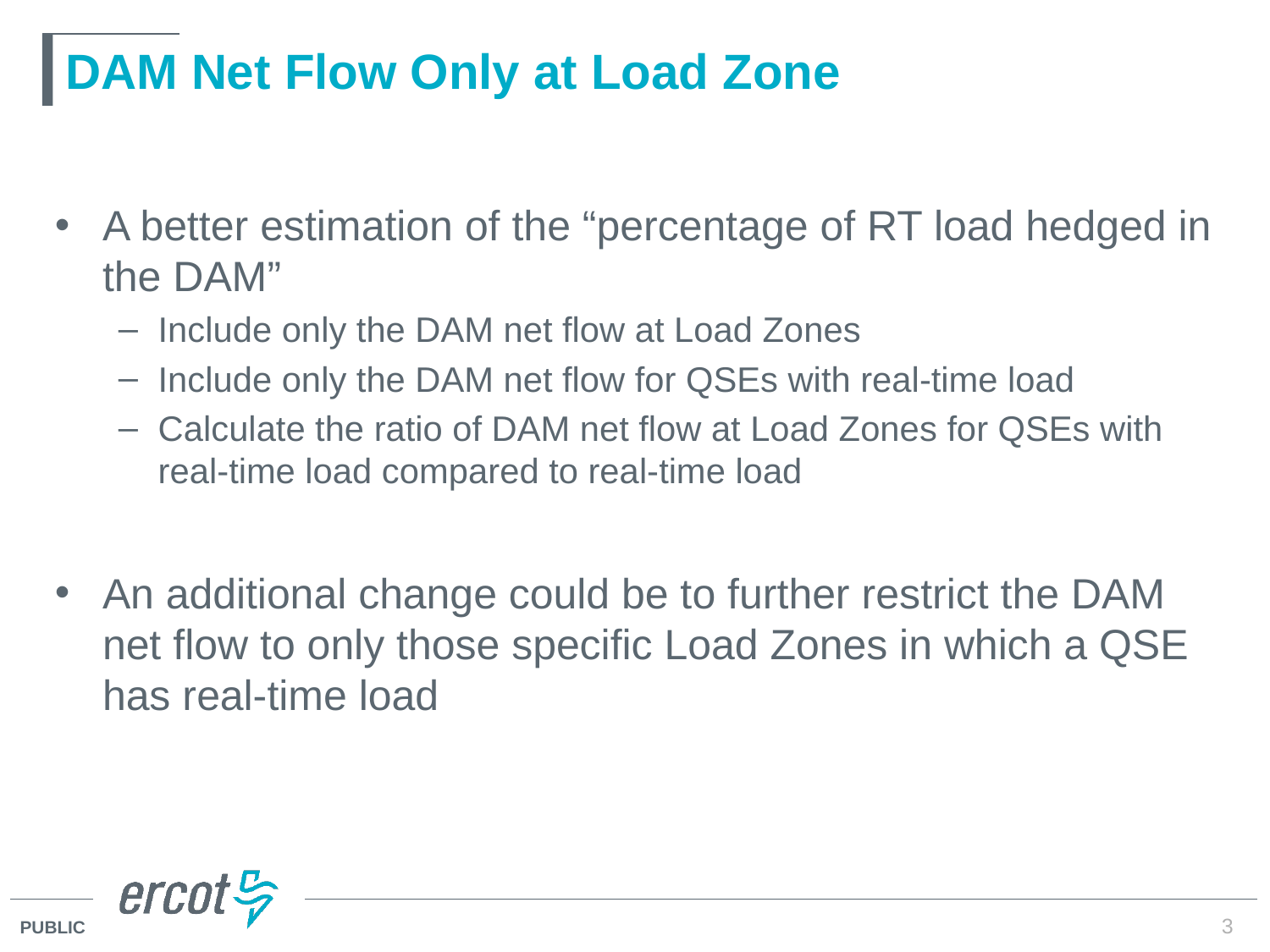

# DAM Net Flow Only at Load Zone
A better estimation of the “percentage of RT load hedged in the DAM”
Include only the DAM net flow at Load Zones
Include only the DAM net flow for QSEs with real-time load
Calculate the ratio of DAM net flow at Load Zones for QSEs with real-time load compared to real-time load

An additional change could be to further restrict the DAM net flow to only those specific Load Zones in which a QSE has real-time load

3